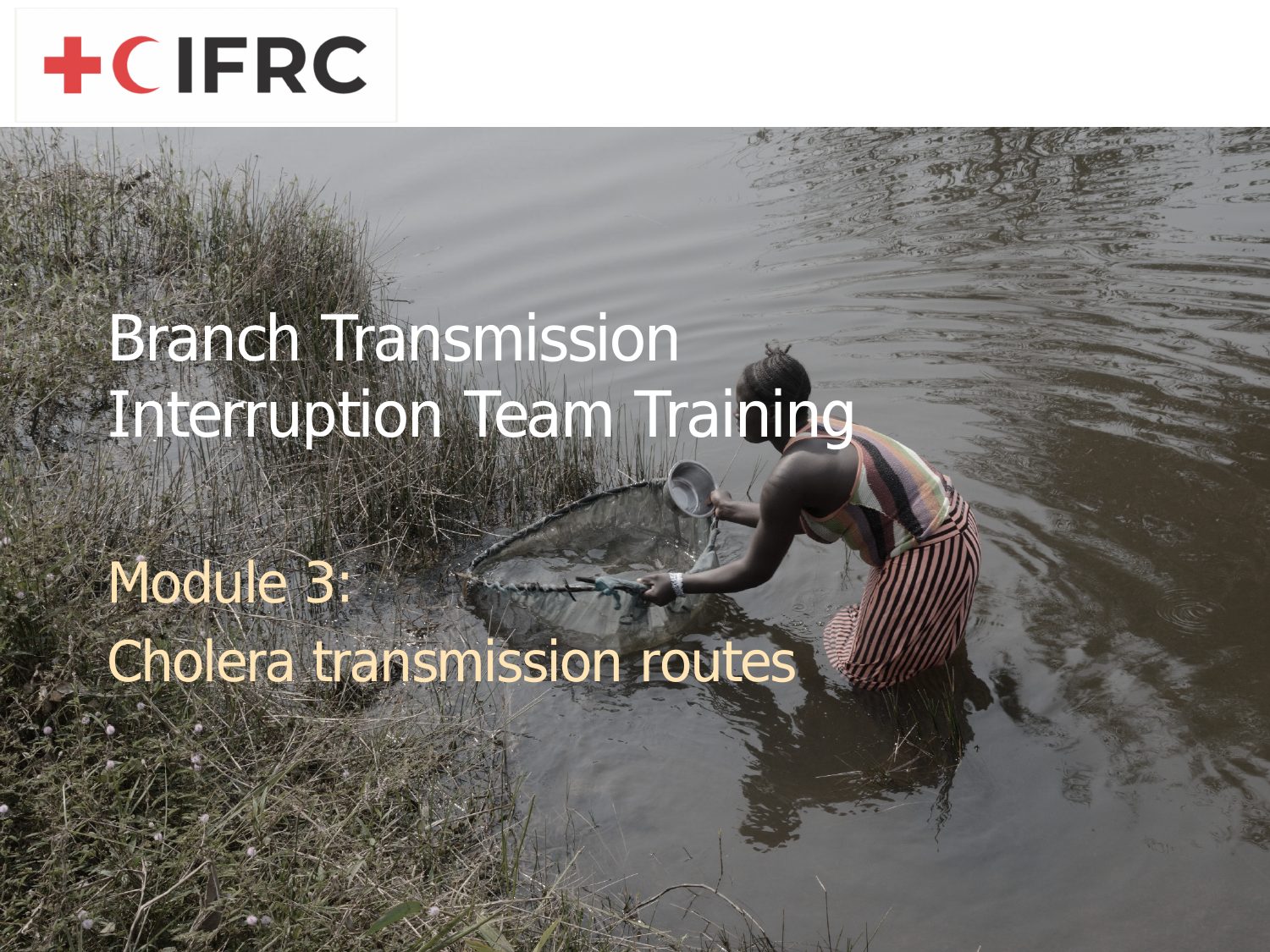

# Branch Transmission Interruption Team Training
Module 3:
Cholera transmission routes